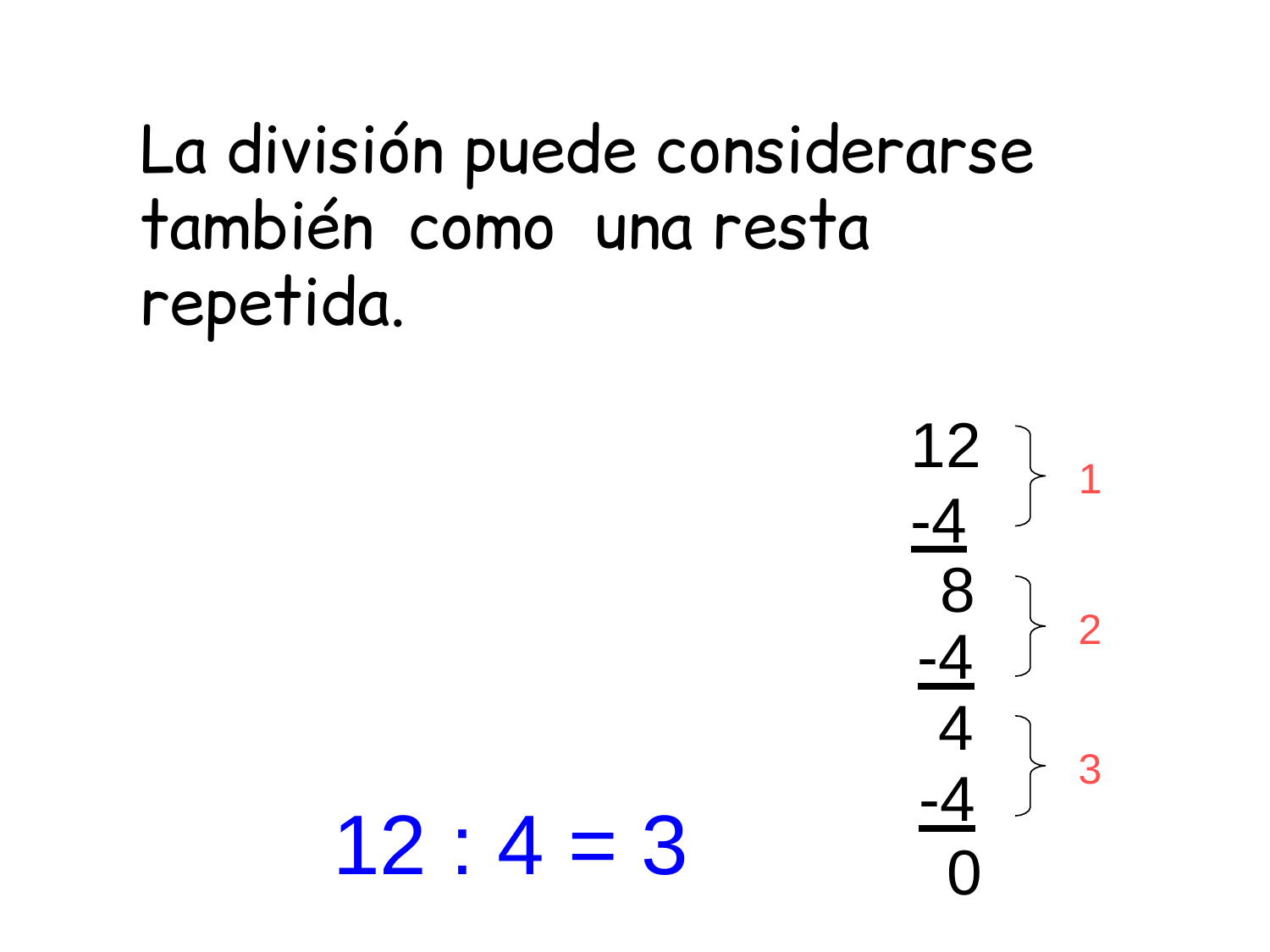

# La división puede considerarse  también	como	una resta repetida.
12
-4
8
-4
4
-4
0

1

2

3
12 : 4 = 3